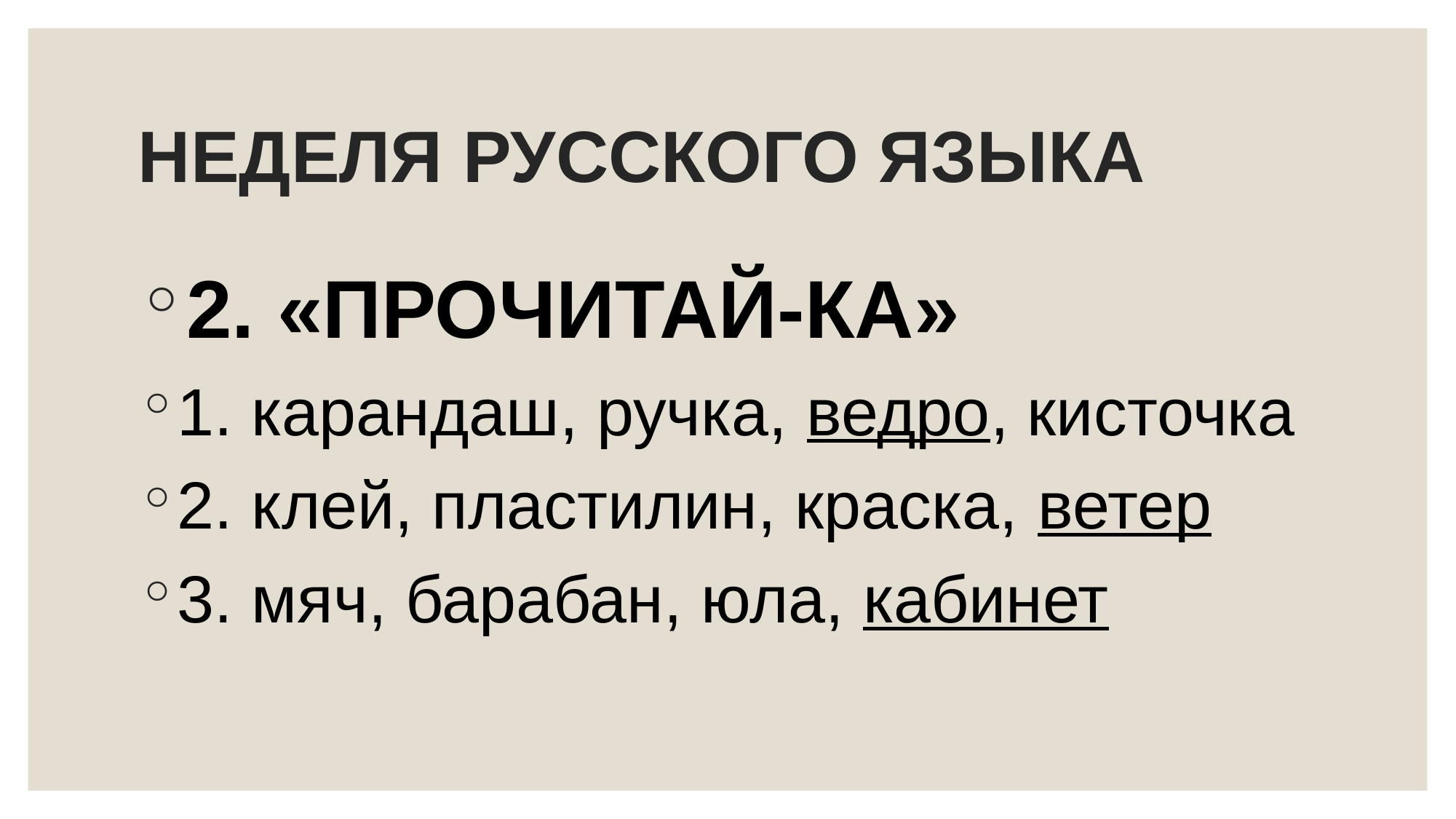

# НЕДЕЛЯ РУССКОГО ЯЗЫКА
2. «ПРОЧИТАЙ-КА»
1. карандаш, ручка, ведро, кисточка
2. клей, пластилин, краска, ветер
3. мяч, барабан, юла, кабинет